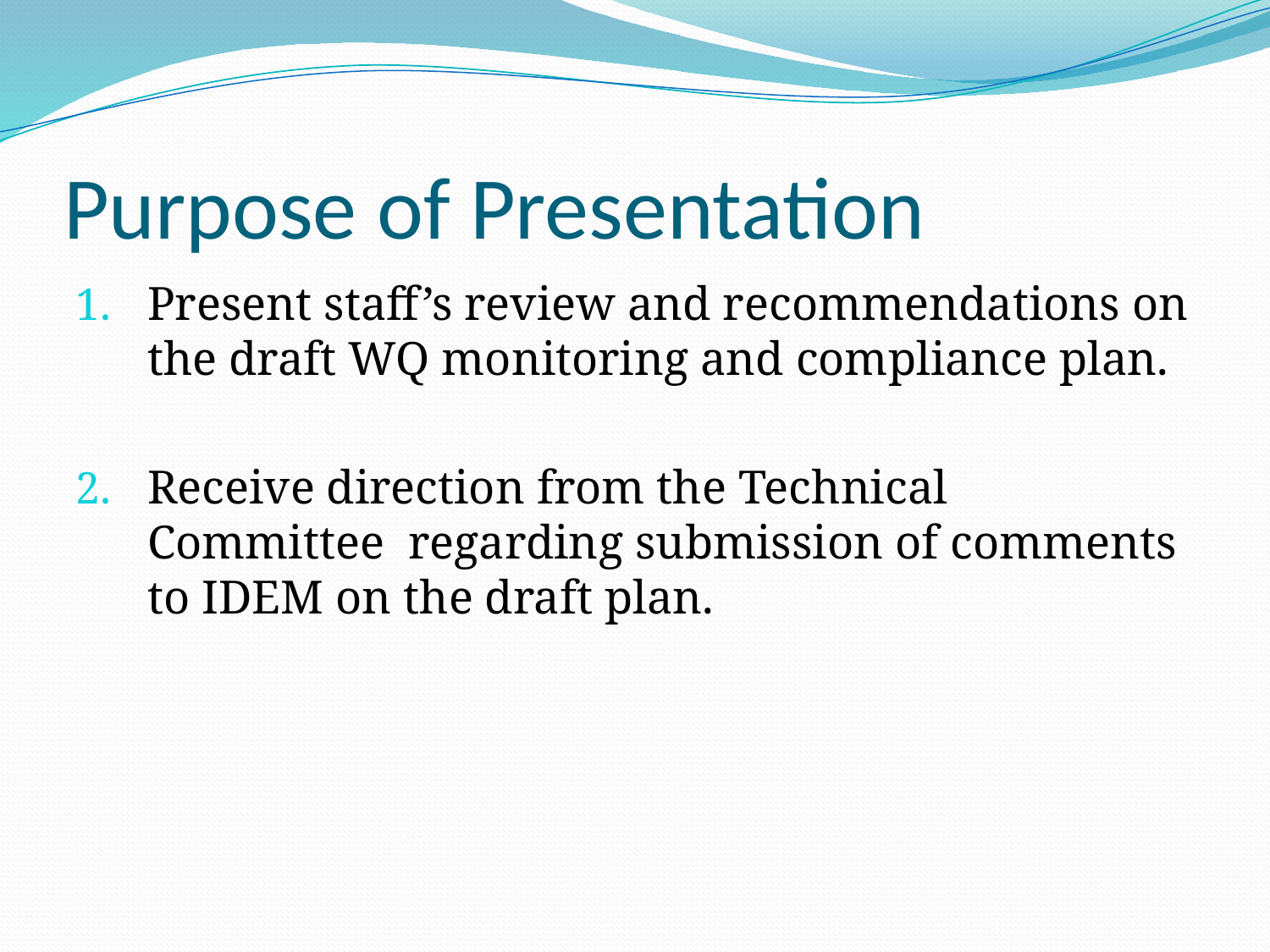

# Purpose of Presentation
Present staff’s review and recommendations on the draft WQ monitoring and compliance plan.

Receive direction from the Technical Committee  regarding submission of comments to IDEM on the draft plan.